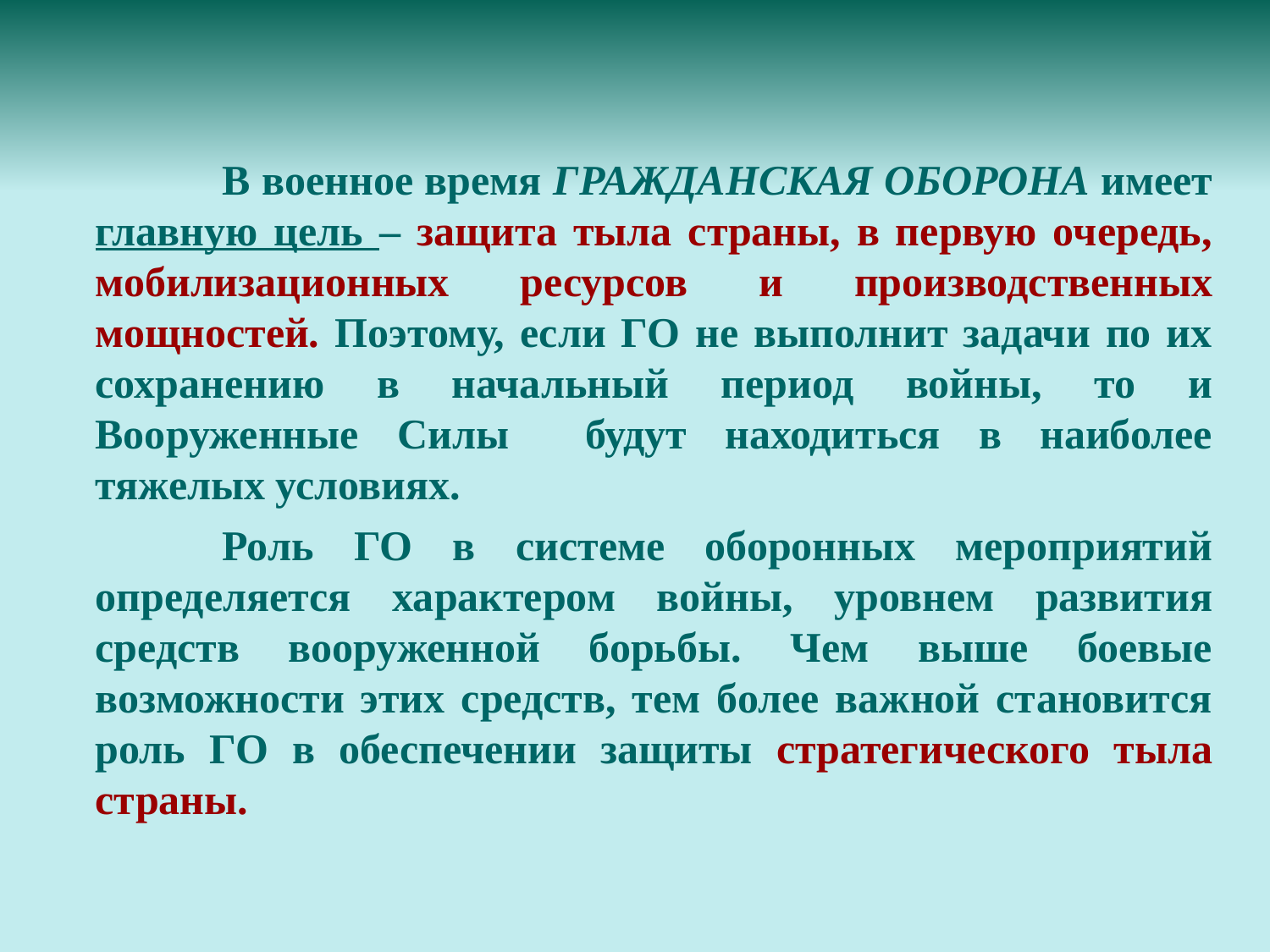

В военное время ГРАЖДАНСКАЯ ОБОРОНА имеет главную цель – защита тыла страны, в первую очередь, мобилизационных ресурсов и производственных мощностей. Поэтому, если ГО не выполнит задачи по их сохранению в начальный период войны, то и Вооруженные Силы  будут находиться в наиболее тяжелых условиях.
		Роль ГО в системе оборонных мероприятий определяется характером войны, уровнем развития средств вооруженной борьбы. Чем выше боевые возможности этих средств, тем более важной становится роль ГО в обеспечении защиты стратегического тыла страны.